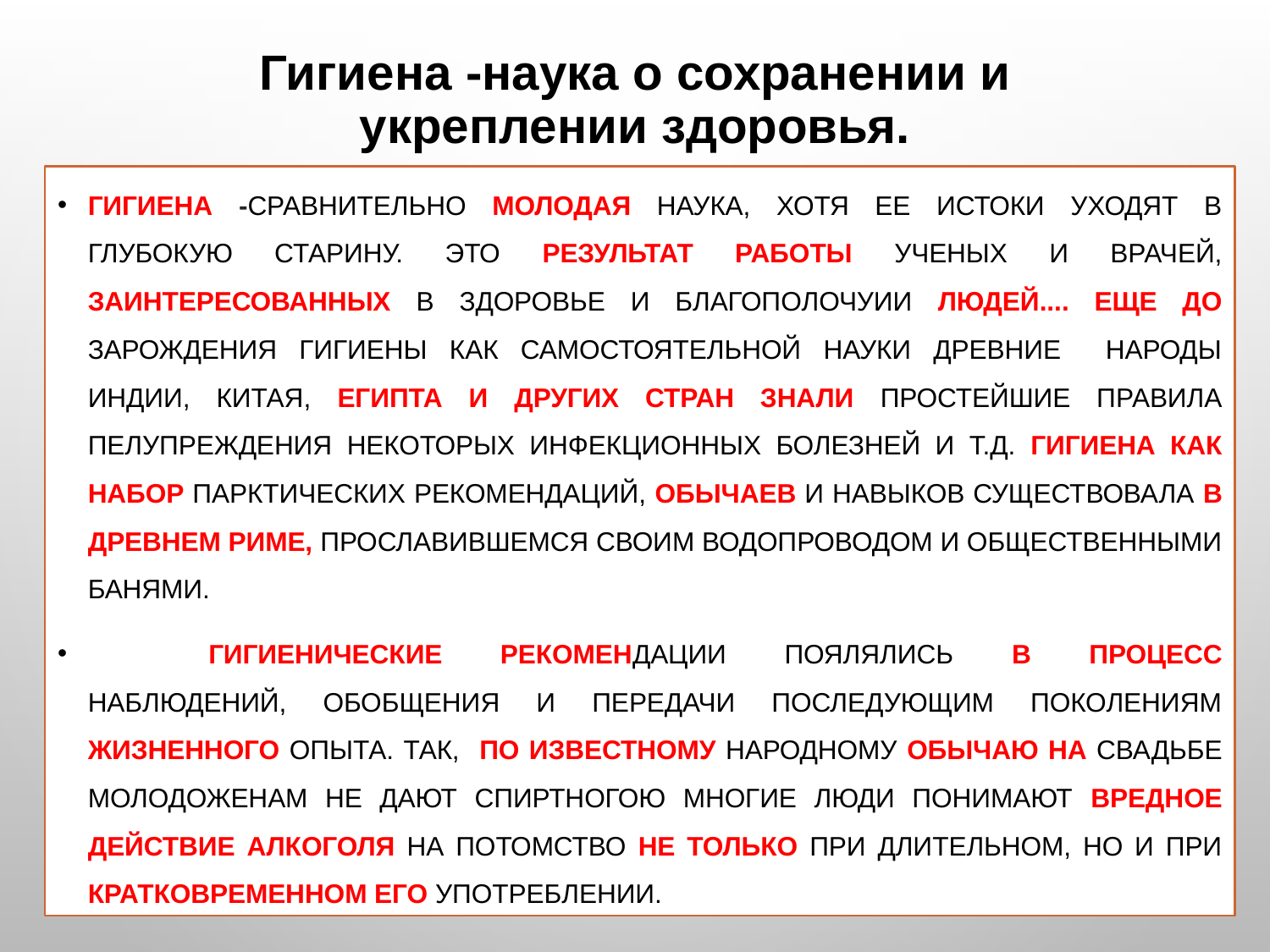

# Гигиена -наука о сохранении и укреплении здоровья.
гигиена -сравнительно молодая наука, хотя ее истоки уходят в глубокую старину. это результат работы ученых и врачей, заинтересованных в здоровье и благополочуии людей.... еще до зарождения гигиены как самостоятельной науки древние  народы индии, китая, египта и других стран знали простейшие правила пелупреждения некоторых инфекционных болезней и т.д. гигиена как набор парктических рекомендаций, обычаев и навыков существовала в древнем риме, прославившемся своим водопроводом и общественными банями.
	Гигиенические рекомендации поялялись в процесс наблюдений, обобщения и передачи последующим поколениям жизненного опыта. Так,  по известному народному обычаю на свадьбе молодоженам не дают спиртногою многие люди понимают вредное действие алкоголя на потомство не только при длительном, но и при кратковременном его употреблении.